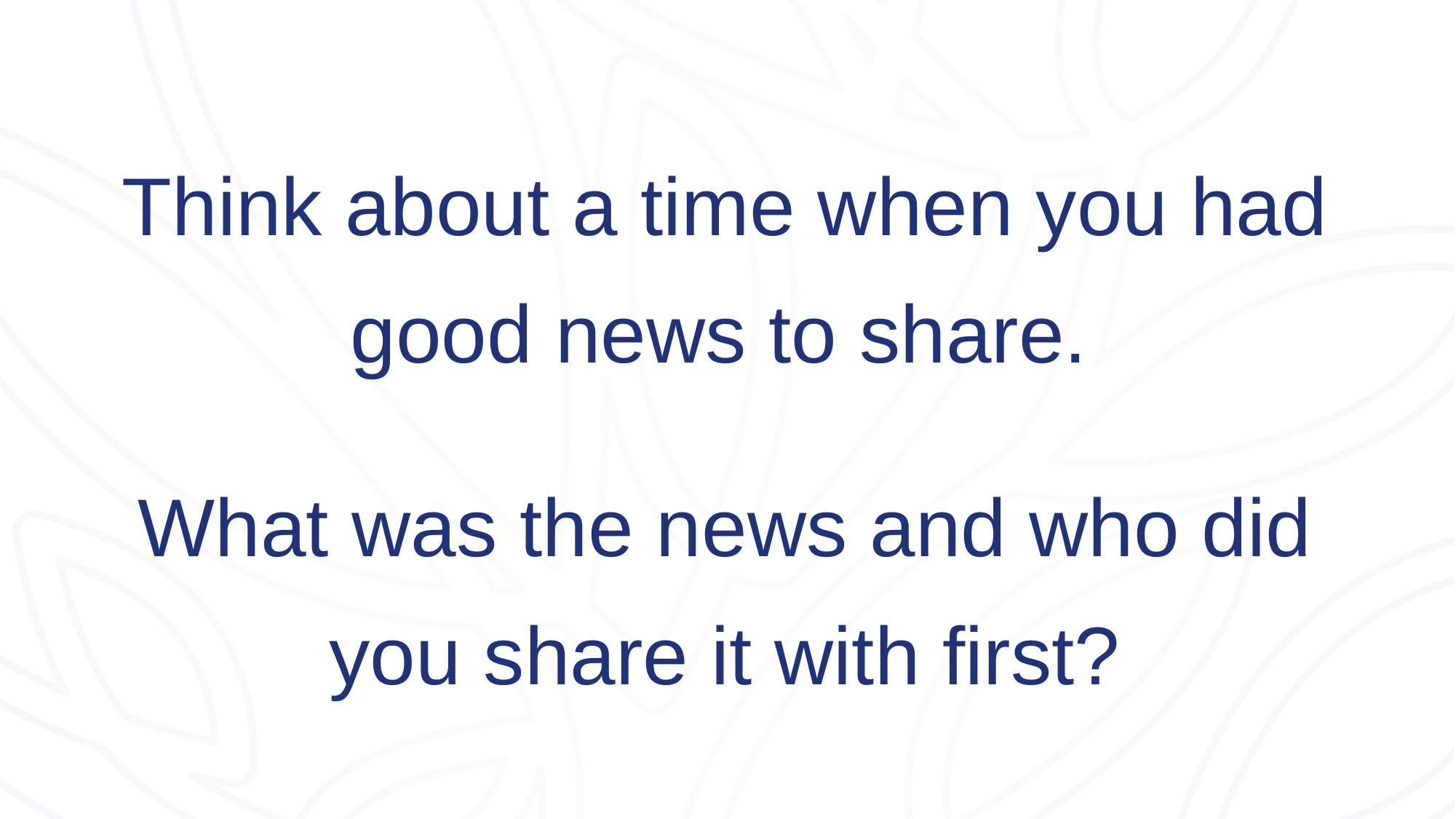

# Think about a time when you had good news to share. What was the news and who did you share it with first?